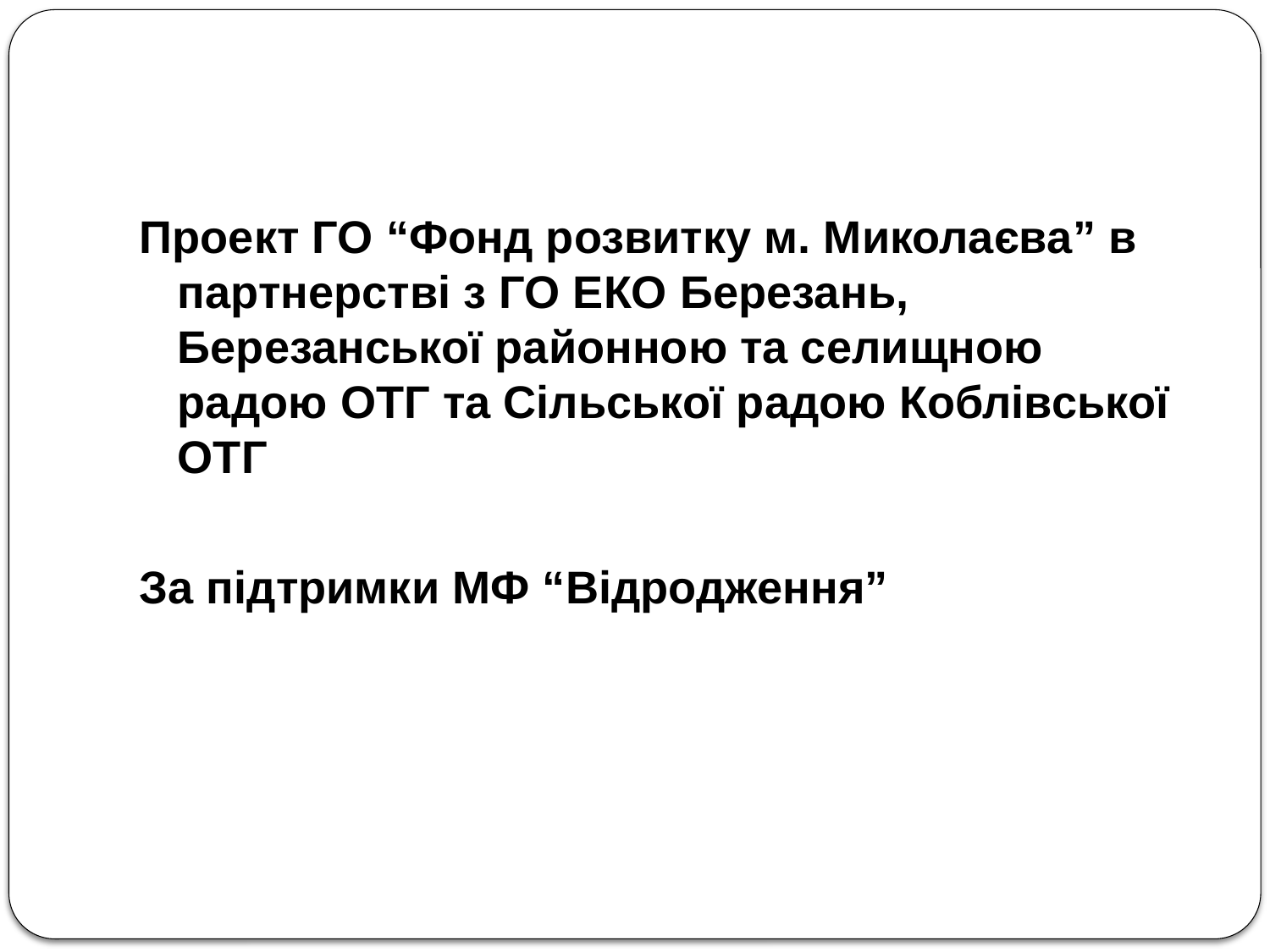

#
Проект ГО “Фонд розвитку м. Миколаєва” в партнерстві з ГО ЕКО Березань, Березанської районною та селищною радою ОТГ та Сільської радою Коблівської ОТГ

За підтримки МФ “Відродження”